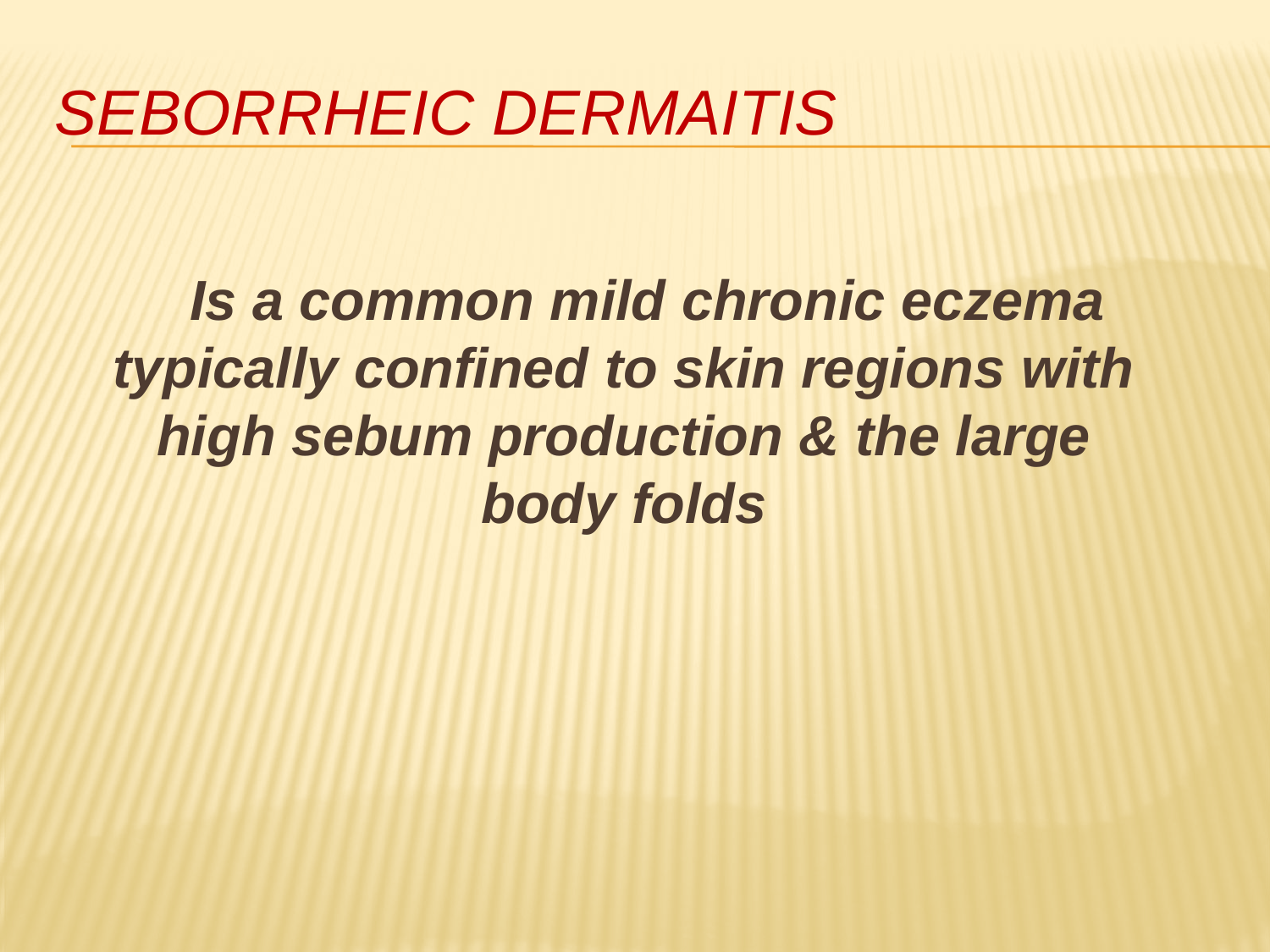

# Seborrheic Dermaitis
Is a common mild chronic eczema typically confined to skin regions with high sebum production & the large body folds